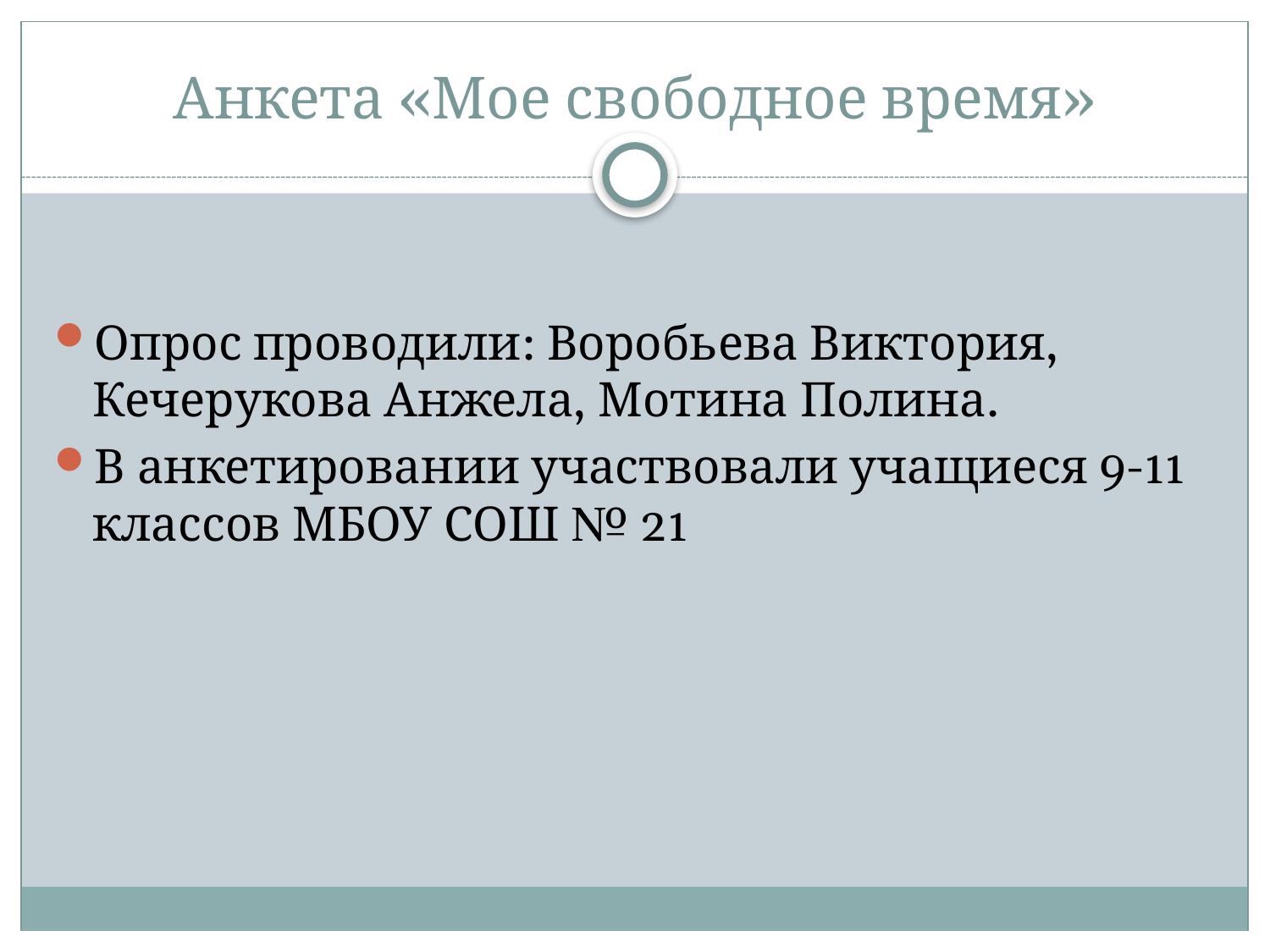

# Анкета «Мое свободное время»
Опрос проводили: Воробьева Виктория, Кечерукова Анжела, Мотина Полина.
В анкетировании участвовали учащиеся 9-11 классов МБОУ СОШ № 21